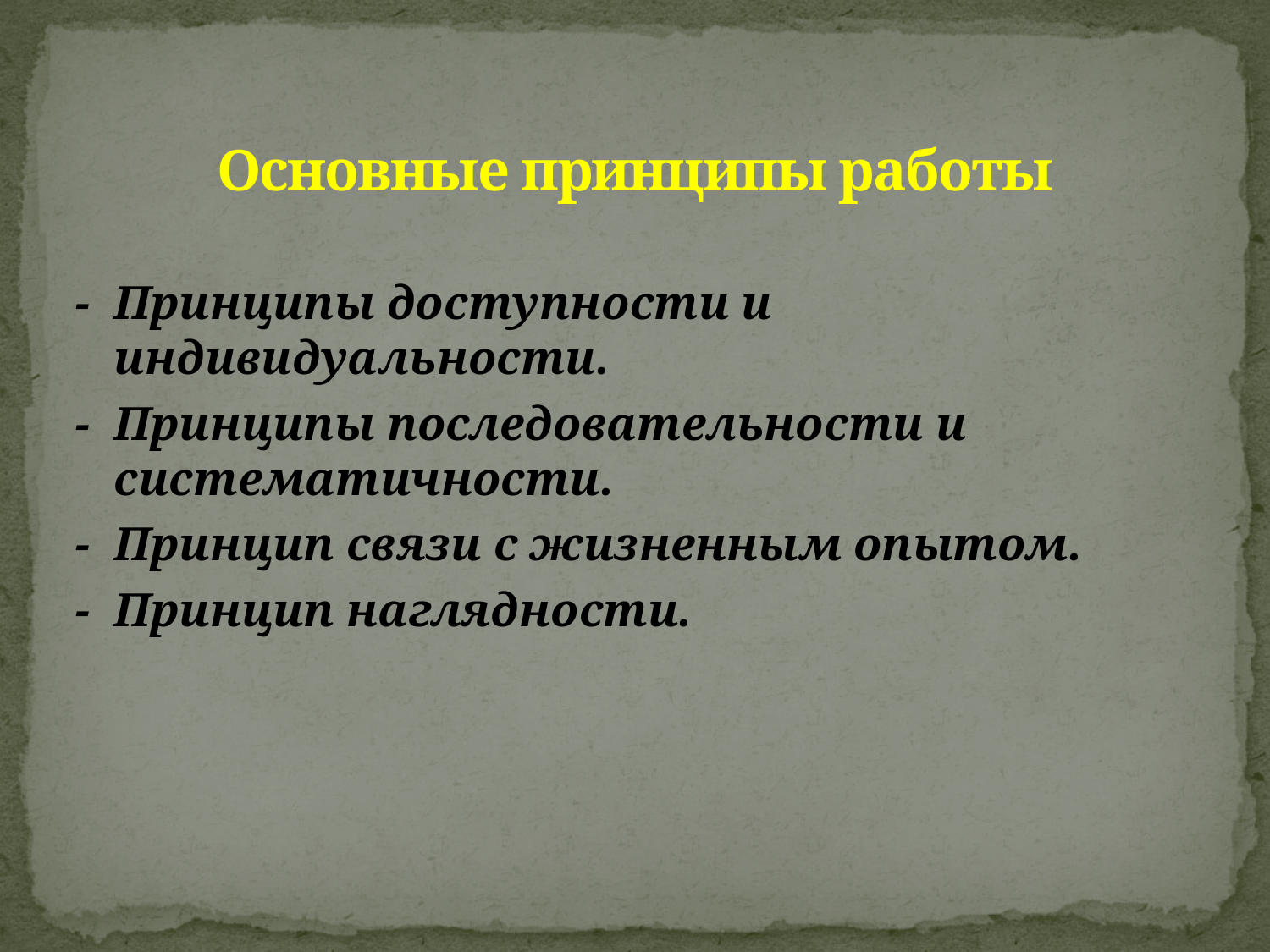

# Основные принципы работы
-  Принципы доступности и индивидуальности.
-  Принципы последовательности и систематичности.
-  Принцип связи с жизненным опытом.
-  Принцип наглядности.